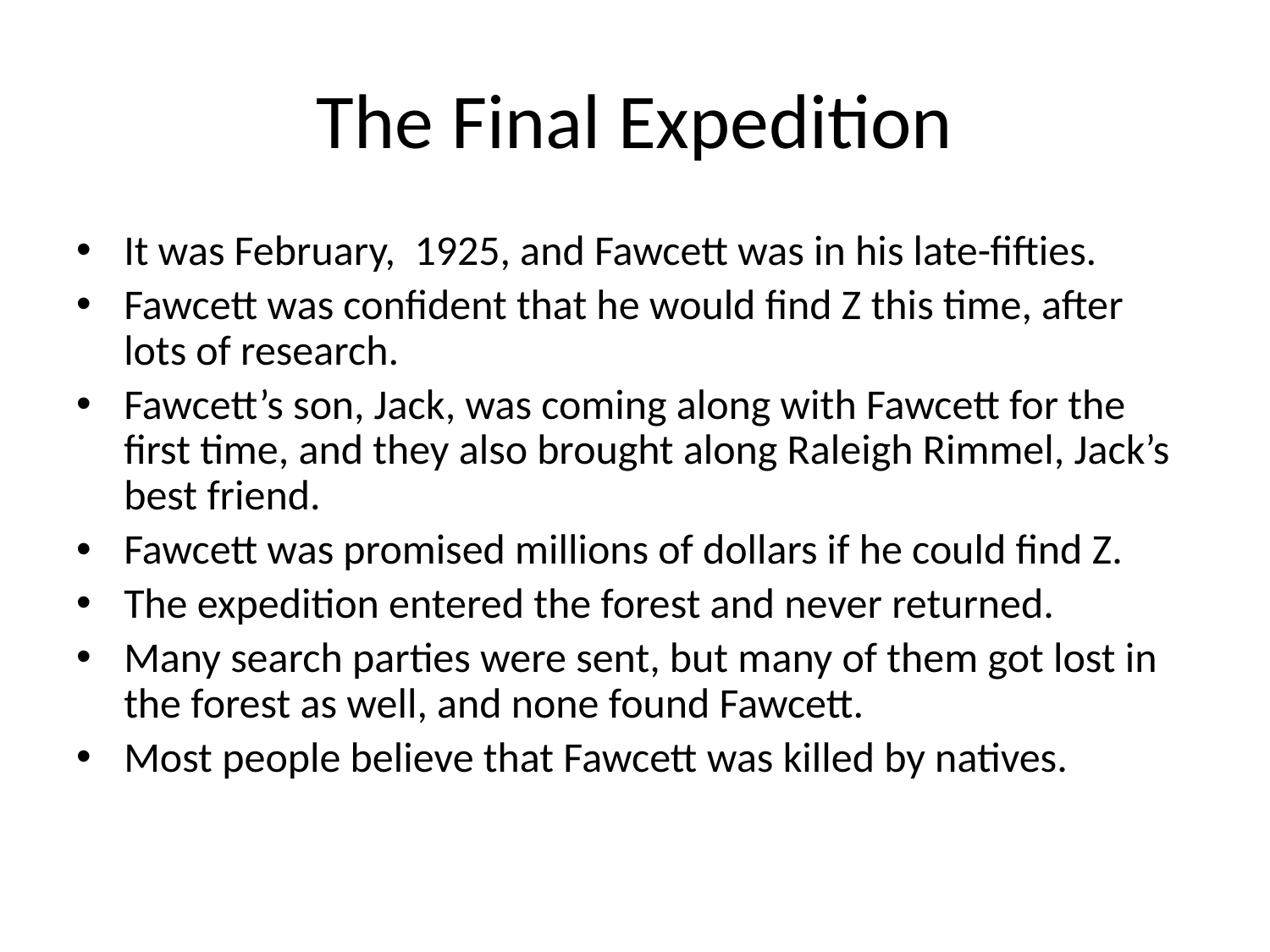

# The Final Expedition
It was February,  1925, and Fawcett was in his late-fifties.
Fawcett was confident that he would find Z this time, after lots of research.
Fawcett’s son, Jack, was coming along with Fawcett for the first time, and they also brought along Raleigh Rimmel, Jack’s best friend.
Fawcett was promised millions of dollars if he could find Z.
The expedition entered the forest and never returned.
Many search parties were sent, but many of them got lost in the forest as well, and none found Fawcett.
Most people believe that Fawcett was killed by natives.